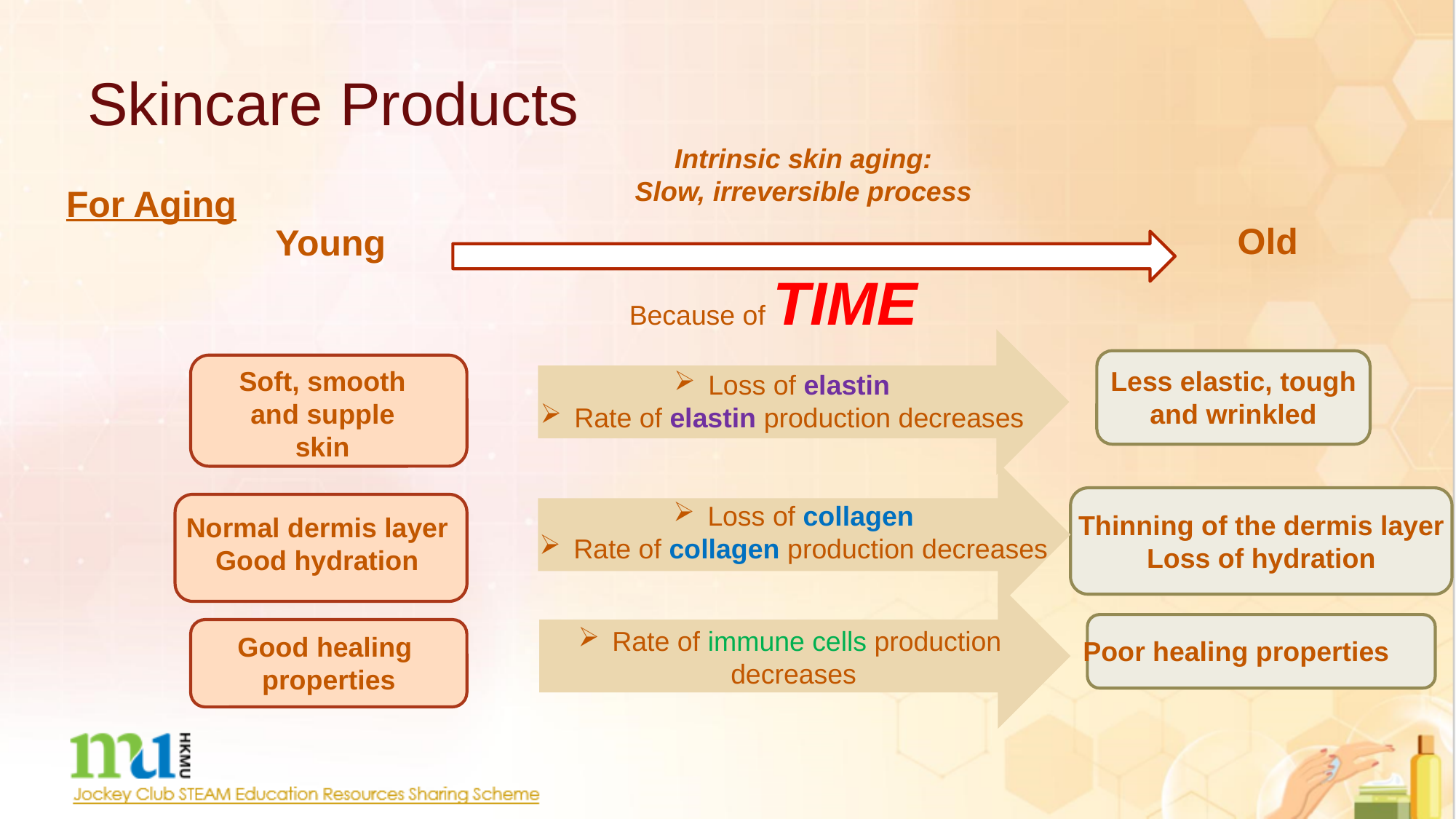

# Skincare Products
Intrinsic skin aging:
Slow, irreversible process
Old
Young

Because of TIME

Soft, smooth and supple skin
Less elastic, tough and wrinkled
Loss of elastin
Rate of elastin production decreases

Loss of collagen
Rate of collagen production decreases

Thinning of the dermis layer
Loss of hydration
Normal dermis layer
Good hydration

Rate of immune cells production
decreases

Good healing
properties
Poor healing properties
For Aging